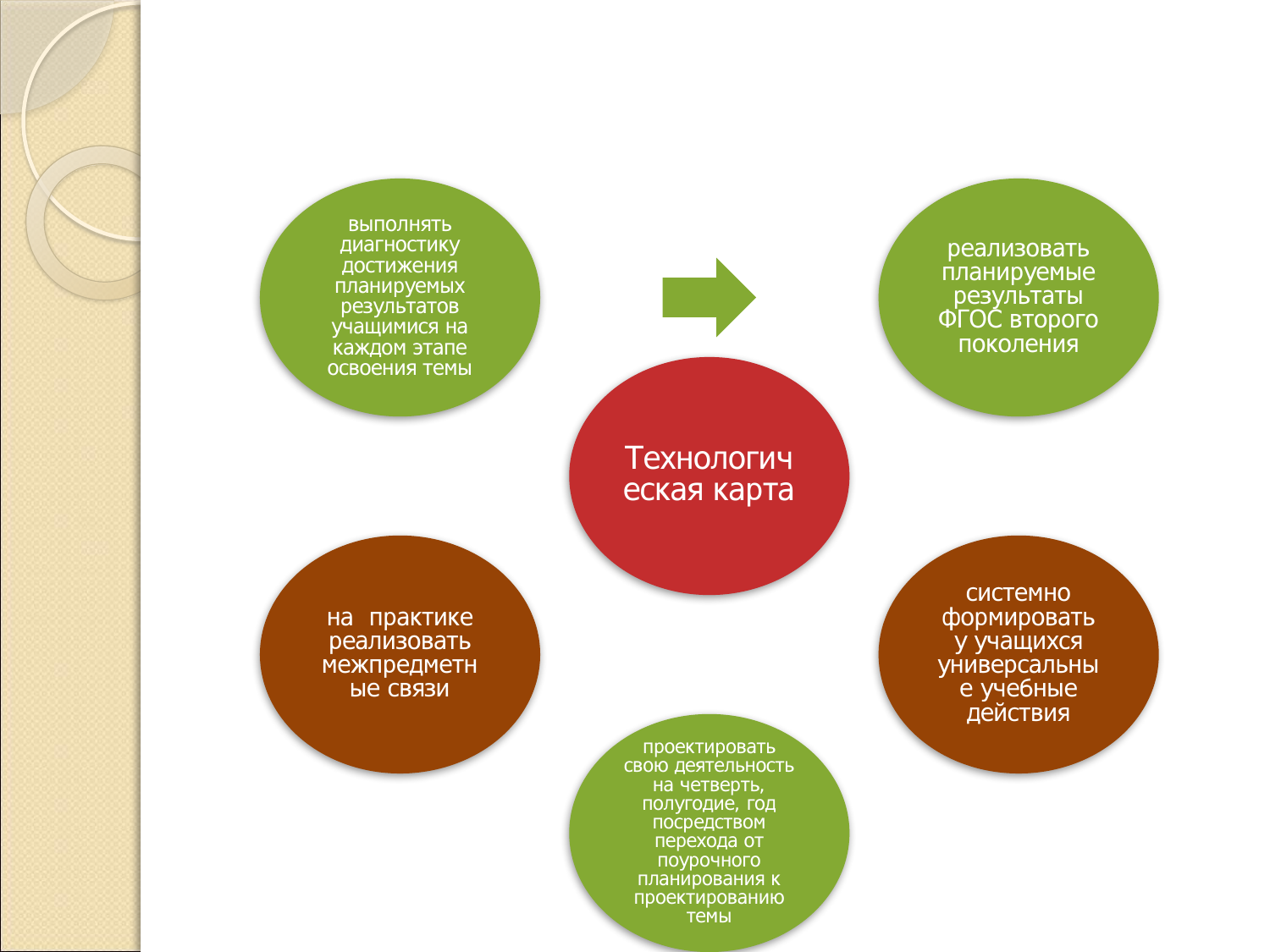

Технологическая карта
проектировать свою деятельность на четверть, полугодие, год посредством перехода от поурочного планирования к проектированию темы
на  практике реализовать межпредметные связи
выполнять диагностику достижения планируемых результатов учащимися на каждом этапе освоения темы
реализовать планируемые результаты ФГОС второго поколения
системно формировать у учащихся универсальные учебные действия